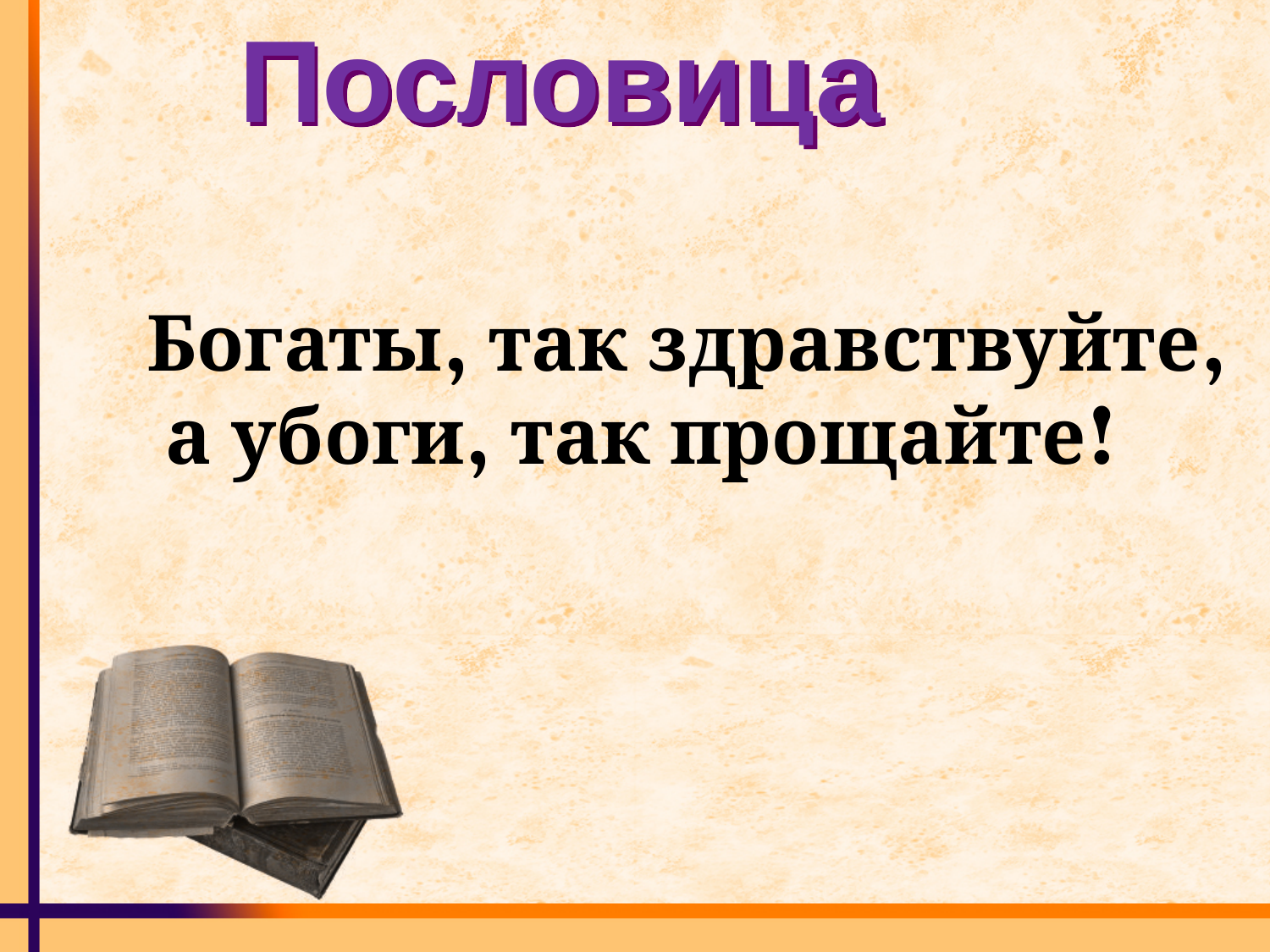

Пословица
Богаты, так здравствуйте,
 а убоги, так прощайте!